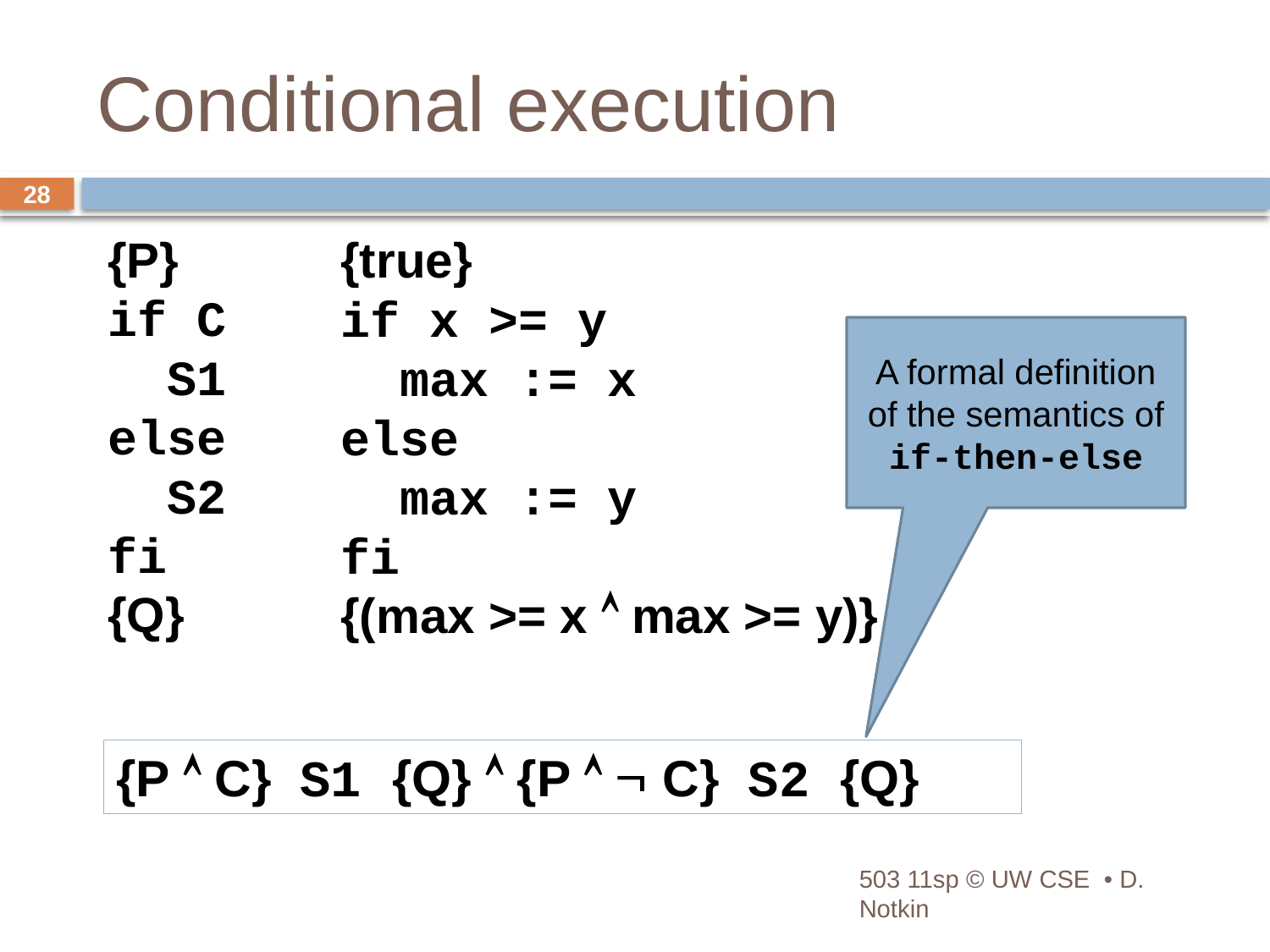

# Conditional execution
28
{P}
if C
  S1
else
  S2
fi
{Q}
{true}
if x >= y
  max := x
else
  max := y
fi
{(max >= x ∧ max >= y)}
A formal definition of the semantics of
if-then-else
{P ∧ C}  S1 {Q} ∧ {P ∧ ¬ C}  S2 {Q}
503 11sp © UW CSE  • D. Notkin